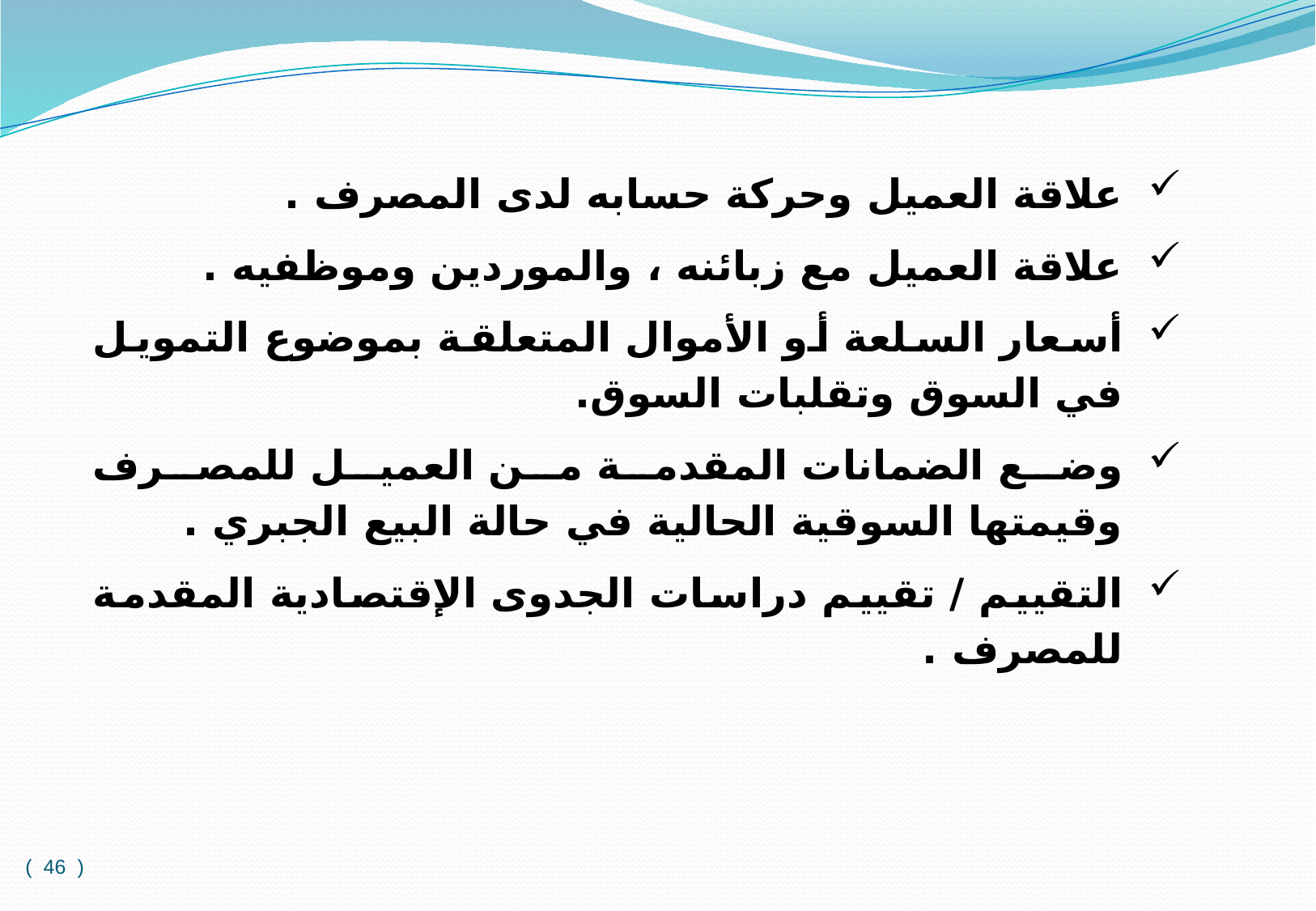

علاقة العميل وحركة حسابه لدى المصرف .
علاقة العميل مع زبائنه ، والموردين وموظفيه .
أسعار السلعة أو الأموال المتعلقة بموضوع التمويل في السوق وتقلبات السوق.
وضع الضمانات المقدمة من العميل للمصرف وقيمتها السوقية الحالية في حالة البيع الجبري .
التقييم / تقييم دراسات الجدوى الإقتصادية المقدمة للمصرف .
(  46  )